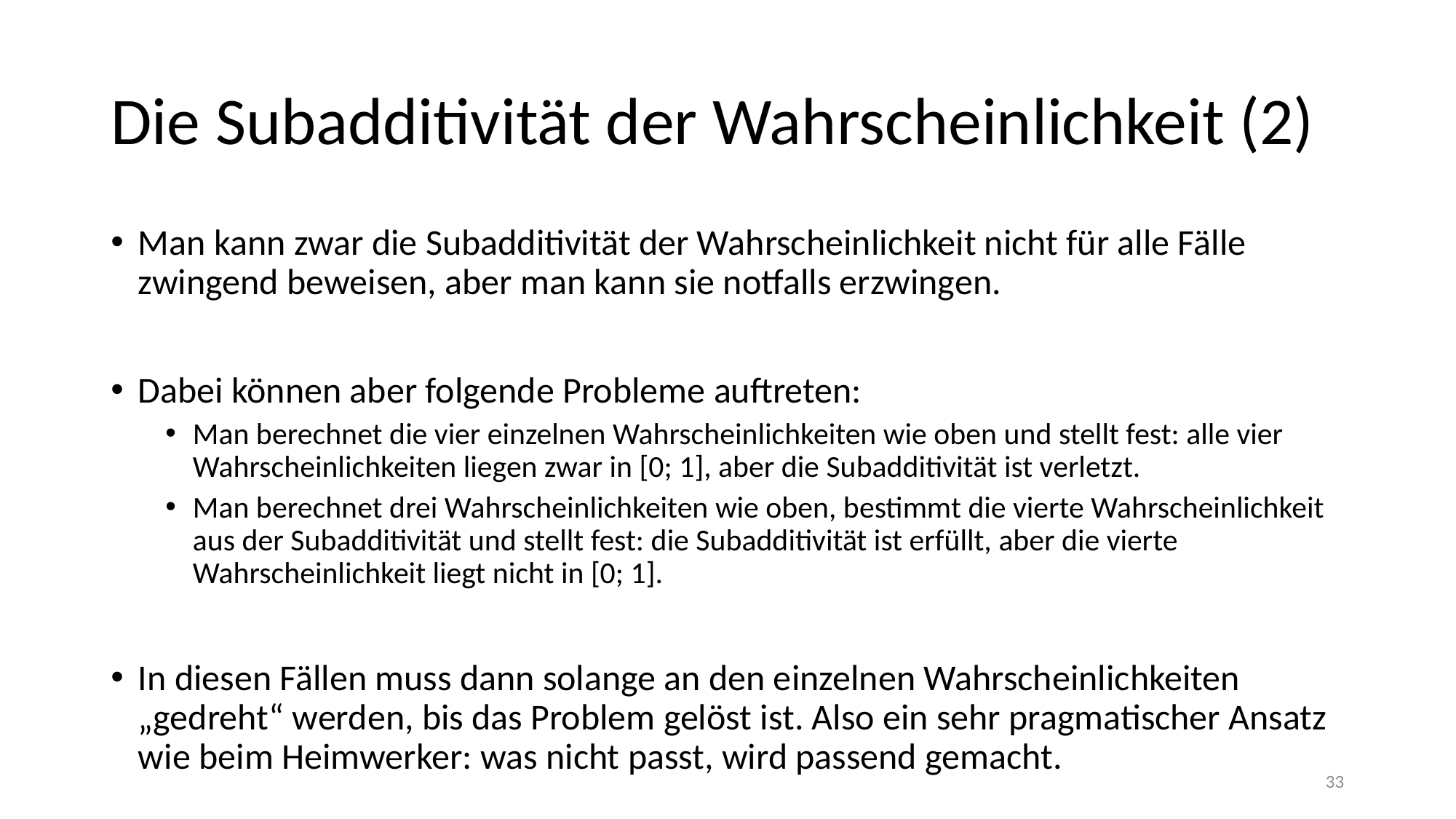

# Die Subadditivität der Wahrscheinlichkeit (2)
Man kann zwar die Subadditivität der Wahrscheinlichkeit nicht für alle Fälle zwingend beweisen, aber man kann sie notfalls erzwingen.

Dabei können aber folgende Probleme auftreten:
Man berechnet die vier einzelnen Wahrscheinlichkeiten wie oben und stellt fest: alle vier Wahrscheinlichkeiten liegen zwar in [0; 1], aber die Subadditivität ist verletzt.
Man berechnet drei Wahrscheinlichkeiten wie oben, bestimmt die vierte Wahrscheinlichkeit aus der Subadditivität und stellt fest: die Subadditivität ist erfüllt, aber die vierte Wahrscheinlichkeit liegt nicht in [0; 1].

In diesen Fällen muss dann solange an den einzelnen Wahrscheinlichkeiten „gedreht“ werden, bis das Problem gelöst ist. Also ein sehr pragmatischer Ansatz wie beim Heimwerker: was nicht passt, wird passend gemacht.
33